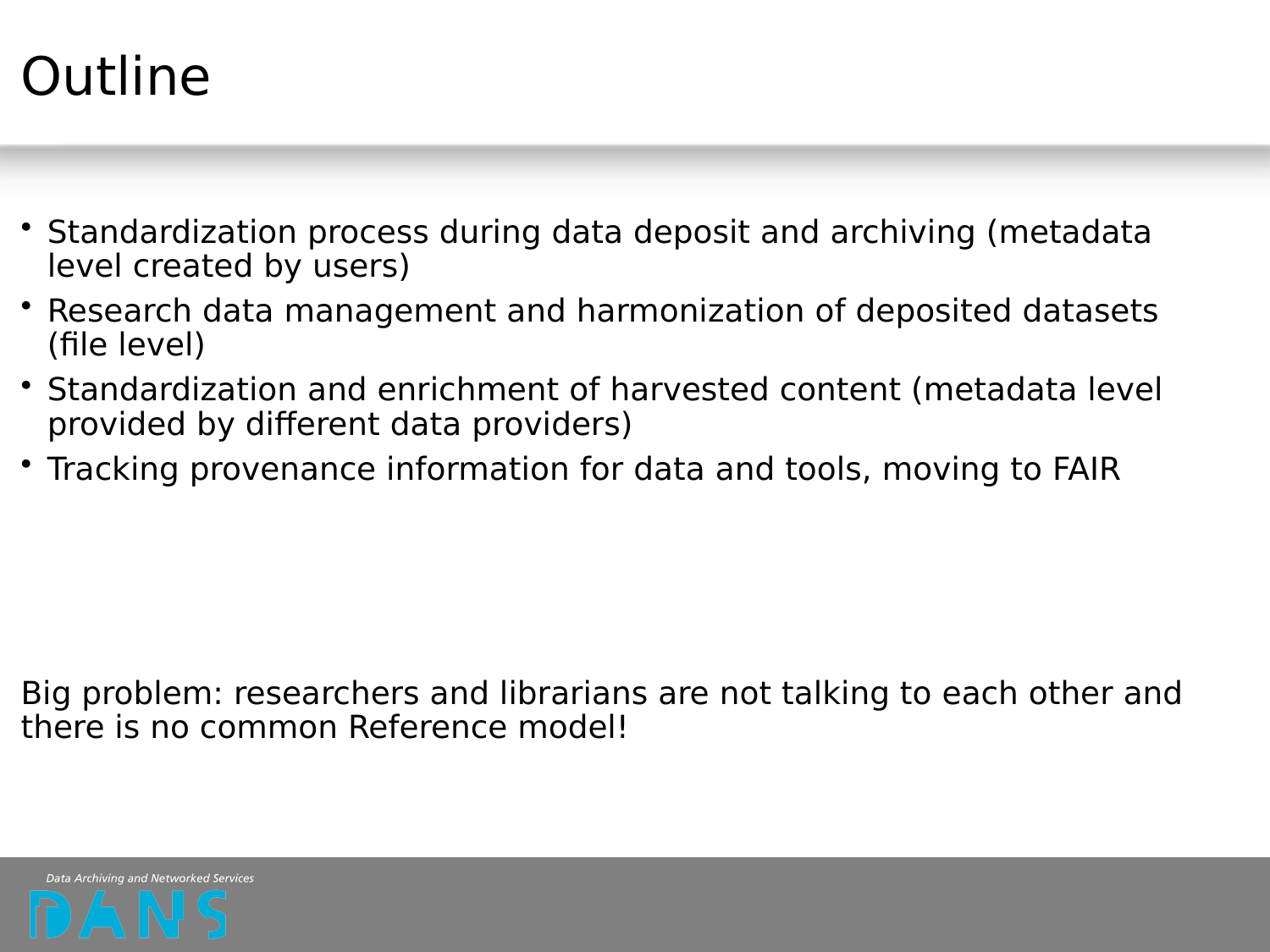

# Outline
Standardization process during data deposit and archiving (metadata level created by users)
Research data management and harmonization of deposited datasets (file level)
Standardization and enrichment of harvested content (metadata level provided by different data providers)
Tracking provenance information for data and tools, moving to FAIR

Big problem: researchers and librarians are not talking to each other and there is no common Reference model!